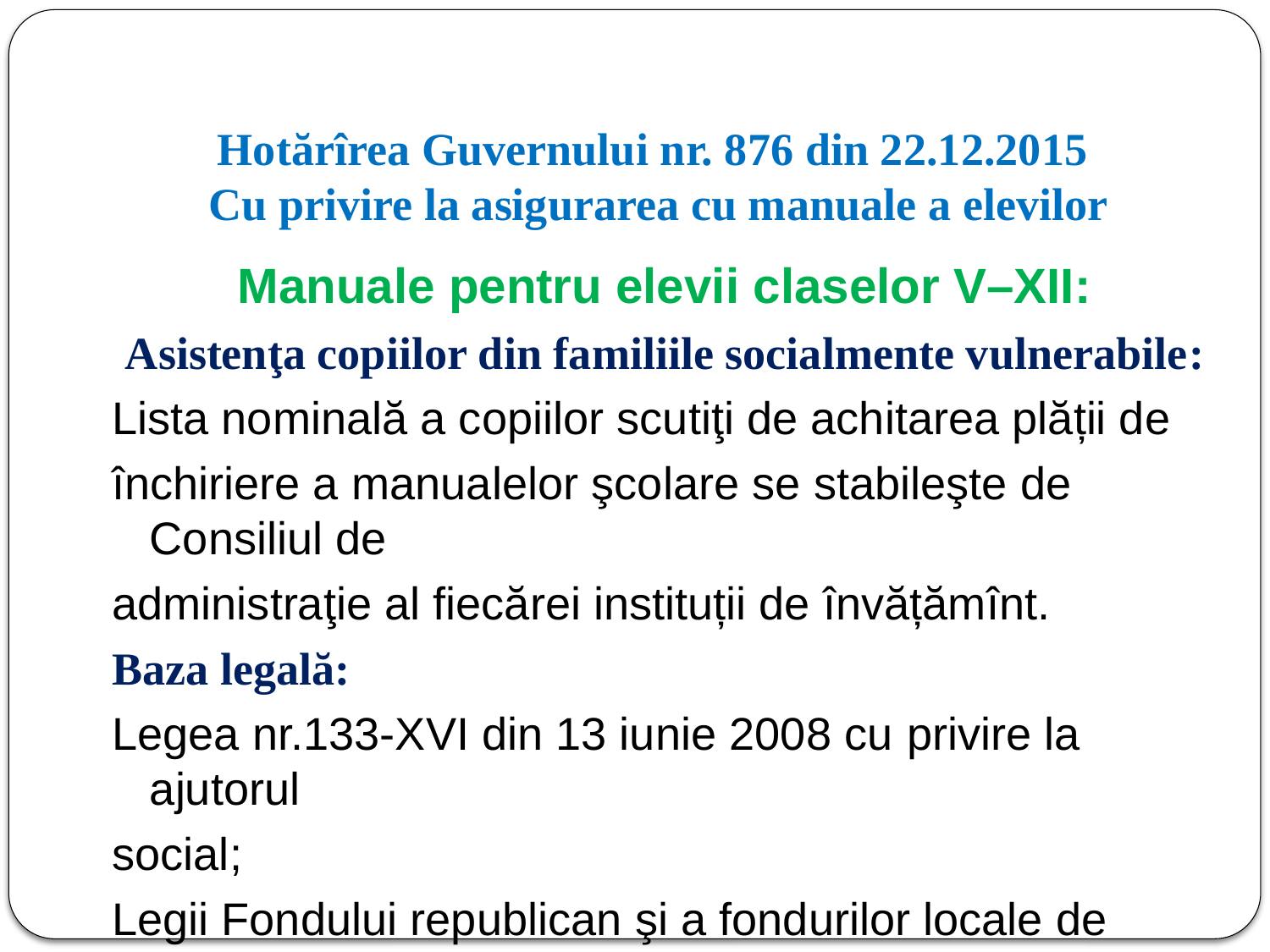

# Hotărîrea Guvernului nr. 876 din 22.12.2015 Cu privire la asigurarea cu manuale a elevilor
Manuale pentru elevii claselor V–XII:
Asistenţa copiilor din familiile socialmente vulnerabile:
Lista nominală a copiilor scutiţi de achitarea plății de
închiriere a manualelor şcolare se stabileşte de Consiliul de
administraţie al fiecărei instituții de învățămînt.
Baza legală:
Legea nr.133-XVI din 13 iunie 2008 cu privire la ajutorul
social;
Legii Fondului republican şi a fondurilor locale de susţinere
socială a populaţiei nr. 827-XIV din 18 februarie 2000